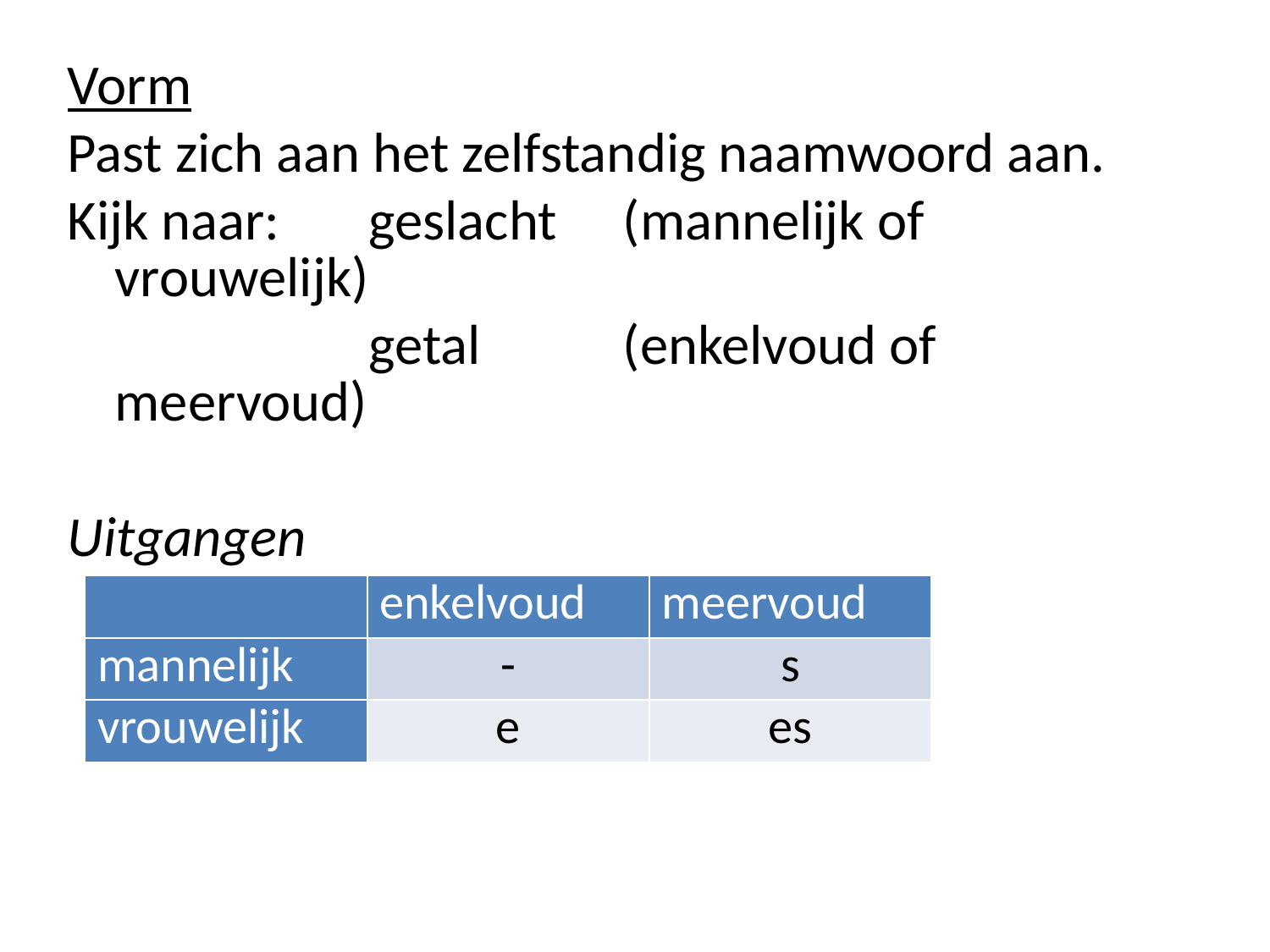

Vorm
Past zich aan het zelfstandig naamwoord aan.
Kijk naar: 	geslacht	(mannelijk of vrouwelijk)
 			getal		(enkelvoud of meervoud)

Uitgangen

|  | enkelvoud | meervoud |
| --- | --- | --- |
| mannelijk | - | s |
| vrouwelijk | e | es |